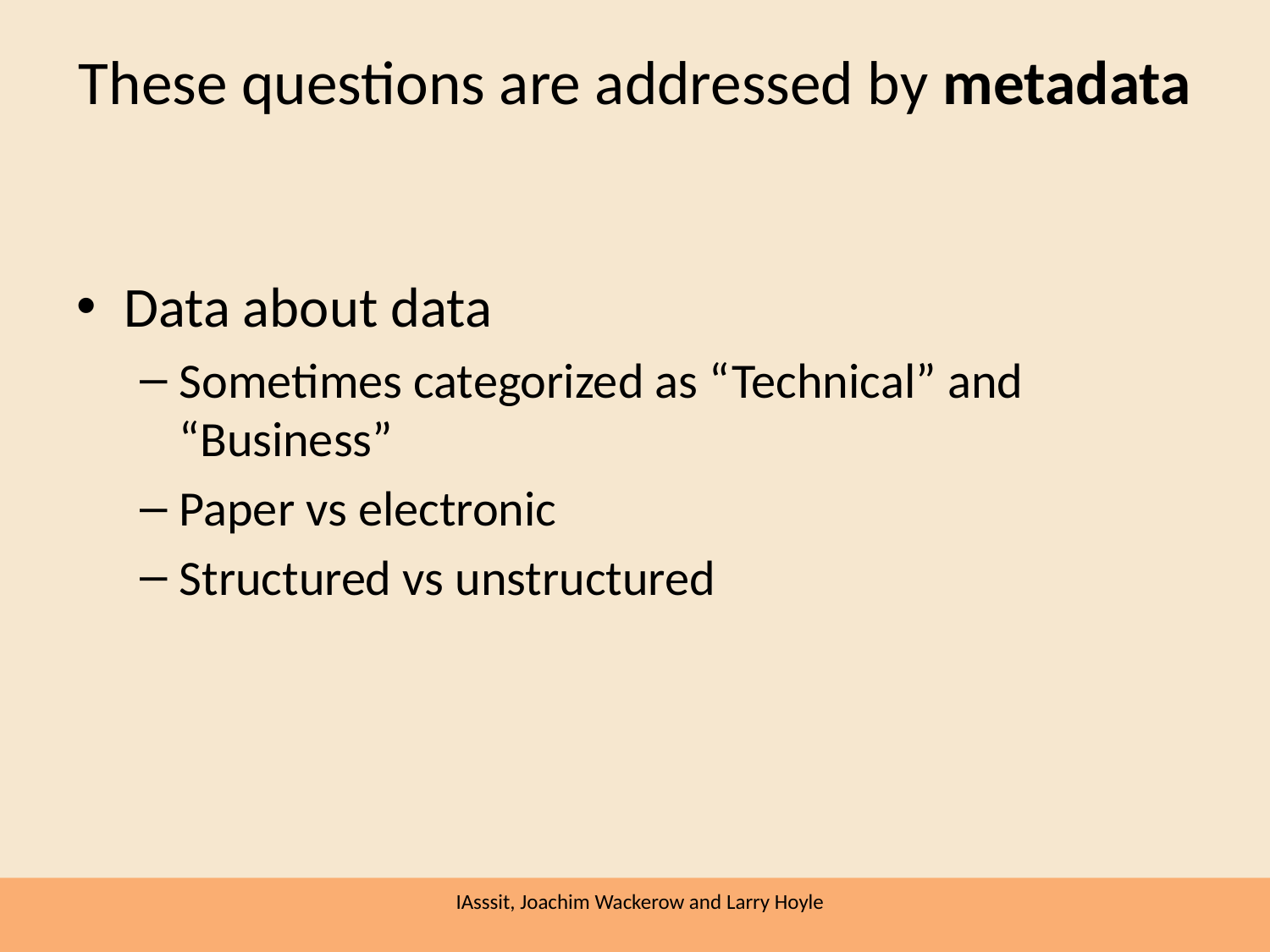

# These questions are addressed by metadata
Data about data
Sometimes categorized as “Technical” and “Business”
Paper vs electronic
Structured vs unstructured
IAsssit, Joachim Wackerow and Larry Hoyle